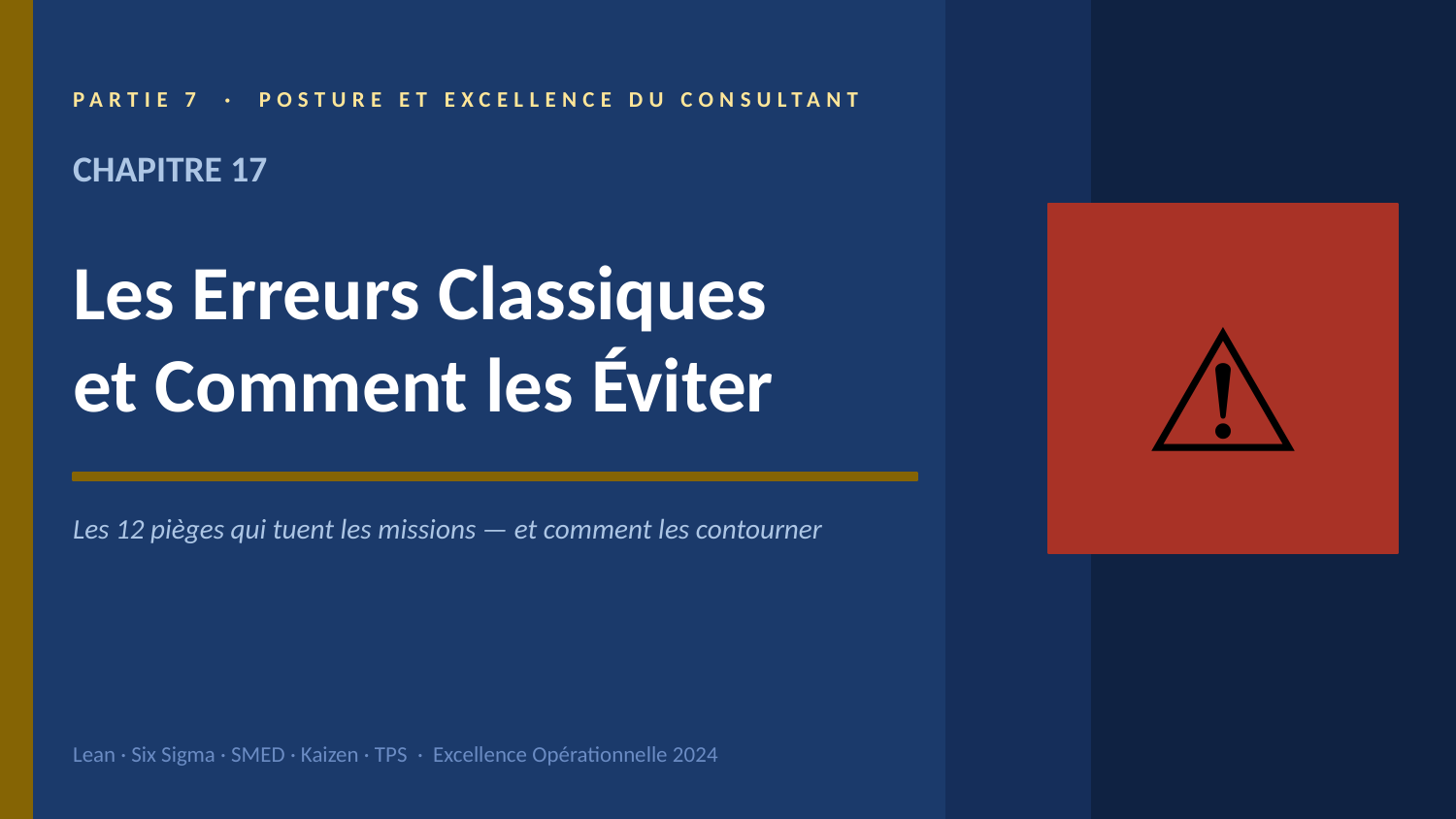

PARTIE 7  ·  POSTURE ET EXCELLENCE DU CONSULTANT
CHAPITRE 17
Les Erreurs Classiques
et Comment les Éviter

⚠

Les 12 pièges qui tuent les missions — et comment les contourner
Lean · Six Sigma · SMED · Kaizen · TPS  ·  Excellence Opérationnelle 2024